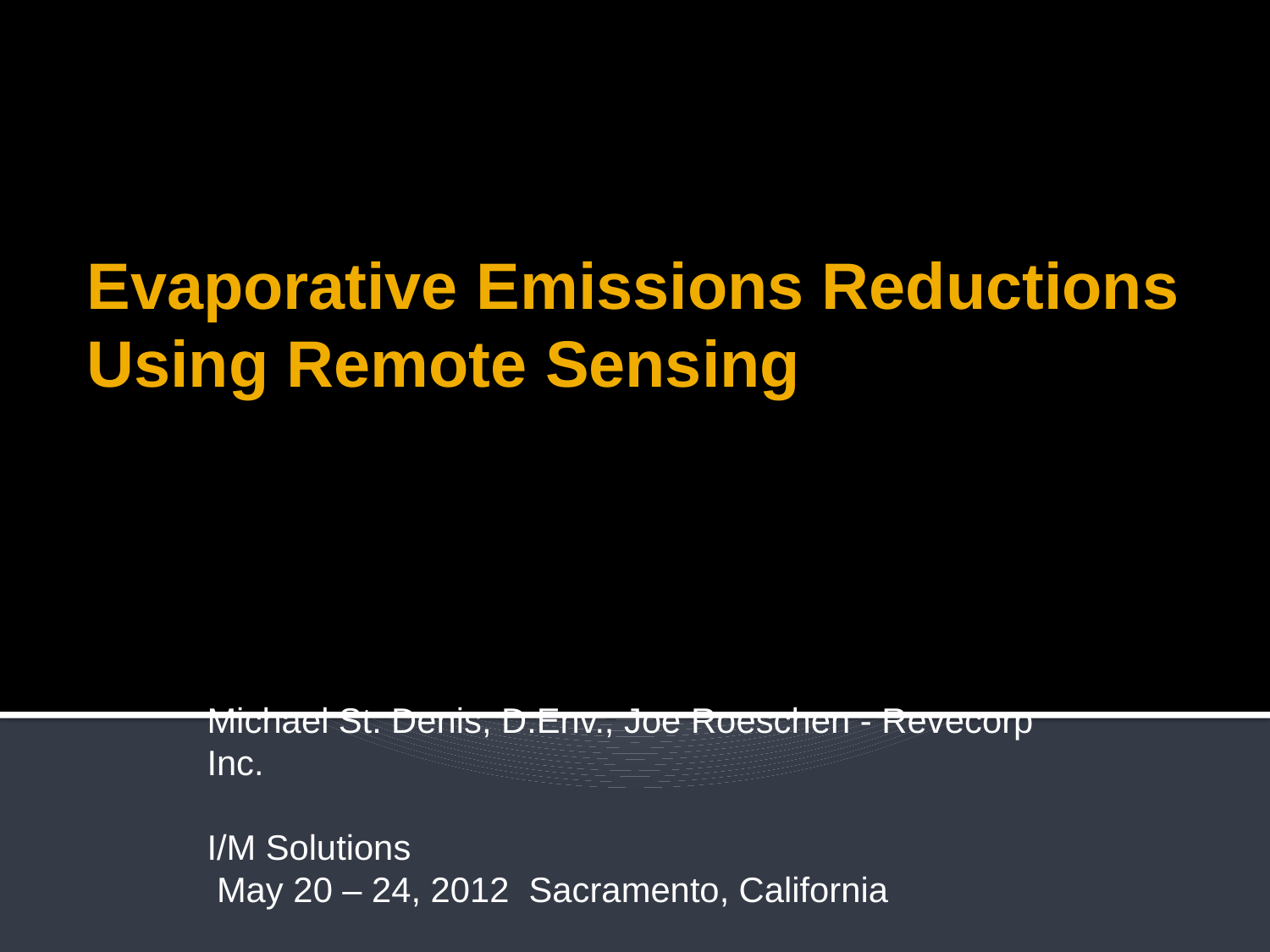

# Evaporative Emissions Reductions Using Remote Sensing
Michael St. Denis, D.Env., Joe Roeschen - Revecorp Inc.

I/M Solutions
 May 20 – 24, 2012  Sacramento, California